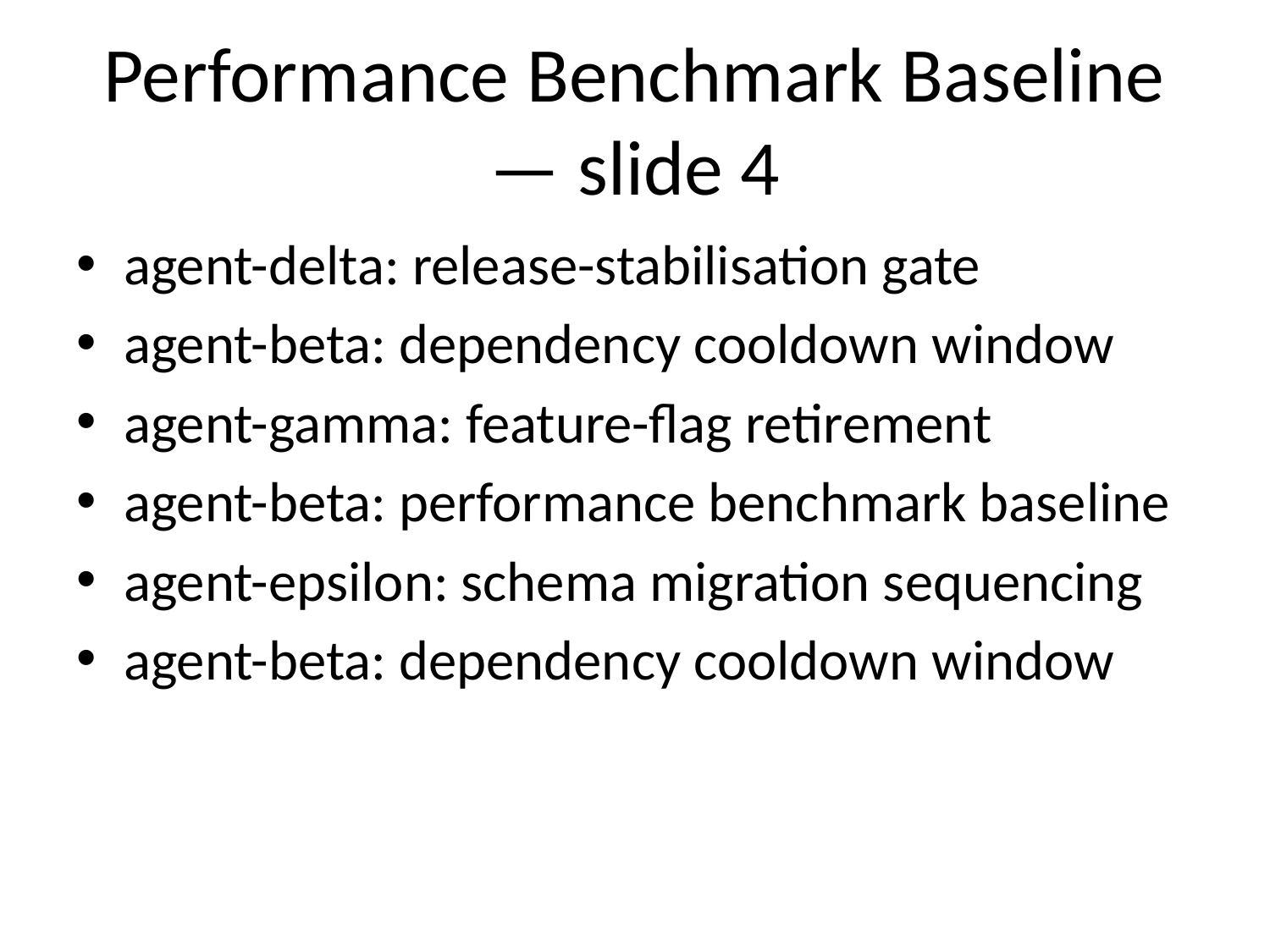

# Performance Benchmark Baseline — slide 4
agent-delta: release-stabilisation gate
agent-beta: dependency cooldown window
agent-gamma: feature-flag retirement
agent-beta: performance benchmark baseline
agent-epsilon: schema migration sequencing
agent-beta: dependency cooldown window